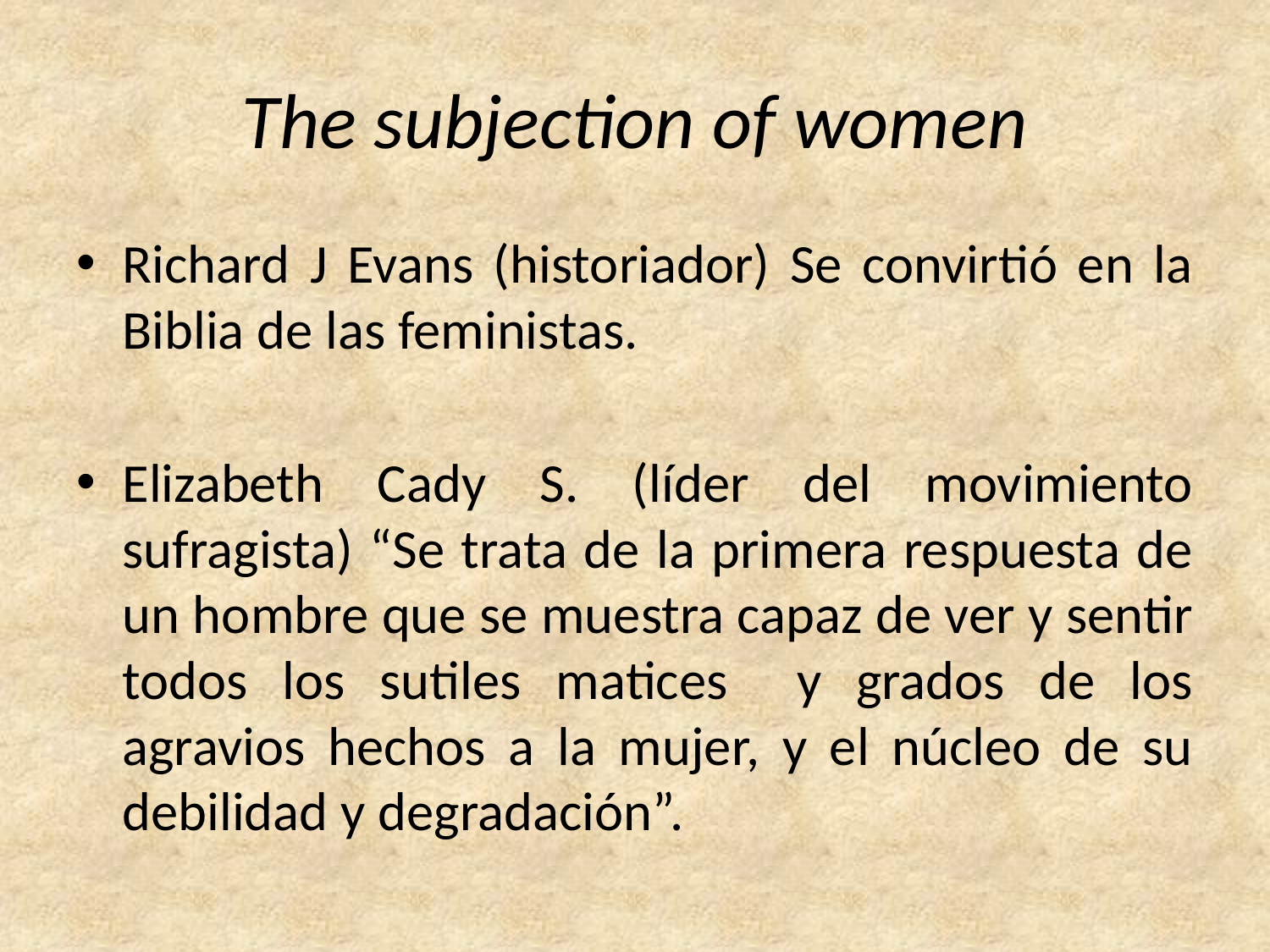

# The subjection of women
Richard J Evans (historiador) Se convirtió en la Biblia de las feministas.

Elizabeth Cady S. (líder del movimiento sufragista) “Se trata de la primera respuesta de un hombre que se muestra capaz de ver y sentir todos los sutiles matices  y grados de los agravios hechos a la mujer, y el núcleo de su debilidad y degradación”.